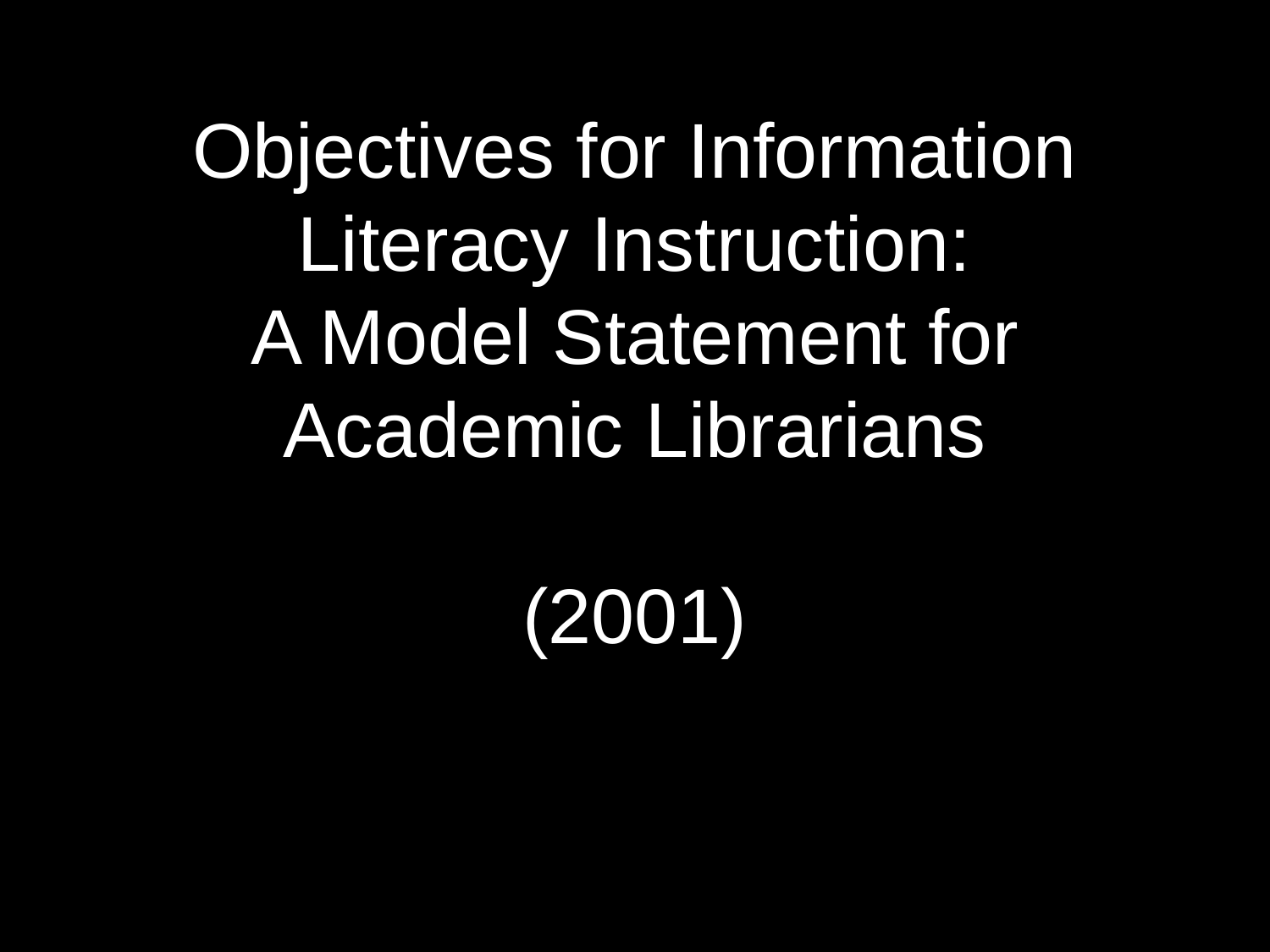

# Objectives for Information Literacy Instruction: A Model Statement for Academic Librarians (2001)